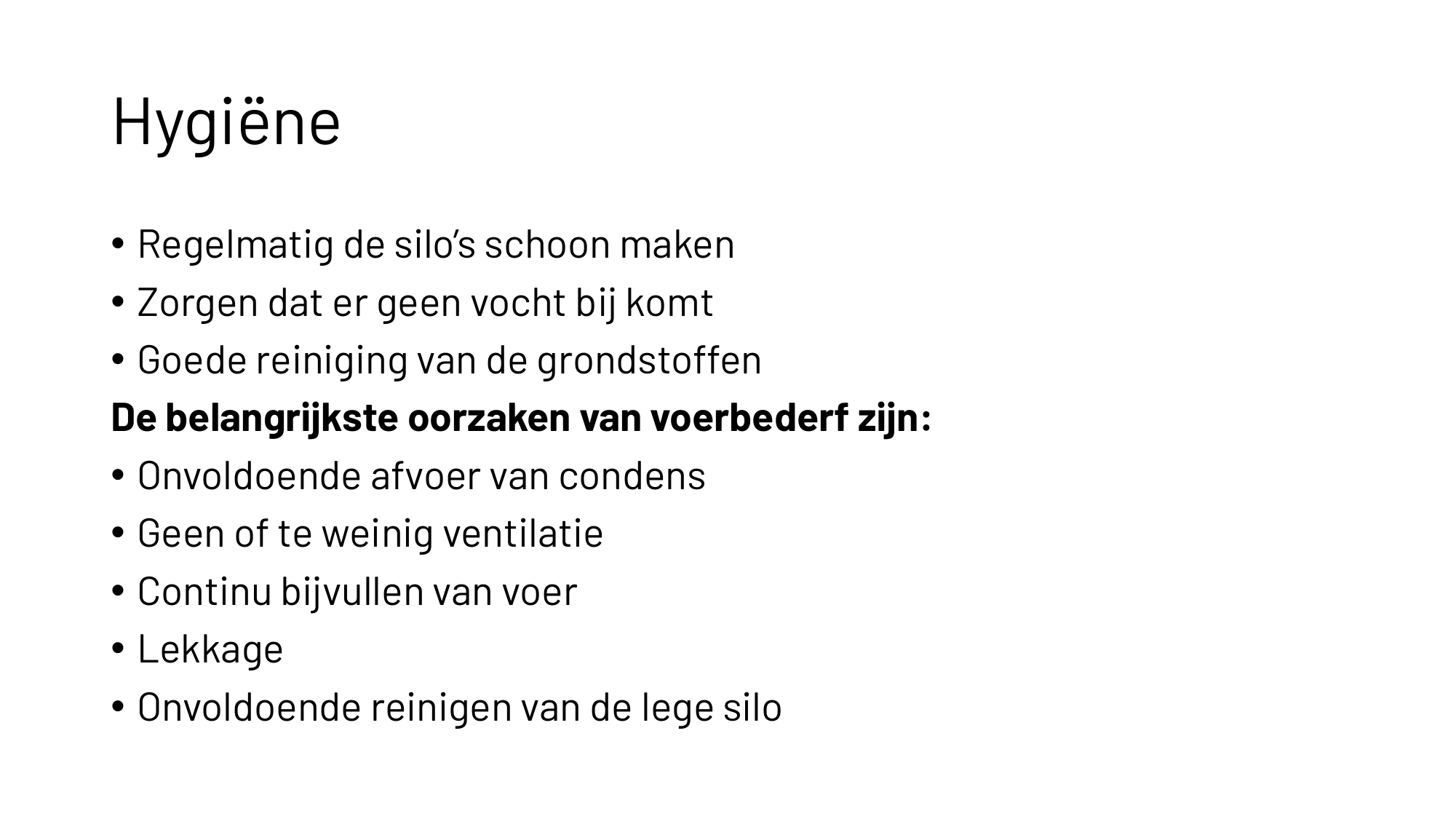

# Hygiëne
Regelmatig de silo’s schoon maken
Zorgen dat er geen vocht bij komt
Goede reiniging van de grondstoffen
De belangrijkste oorzaken van voerbederf zijn:
Onvoldoende afvoer van condens
Geen of te weinig ventilatie
Continu bijvullen van voer
Lekkage
Onvoldoende reinigen van de lege silo